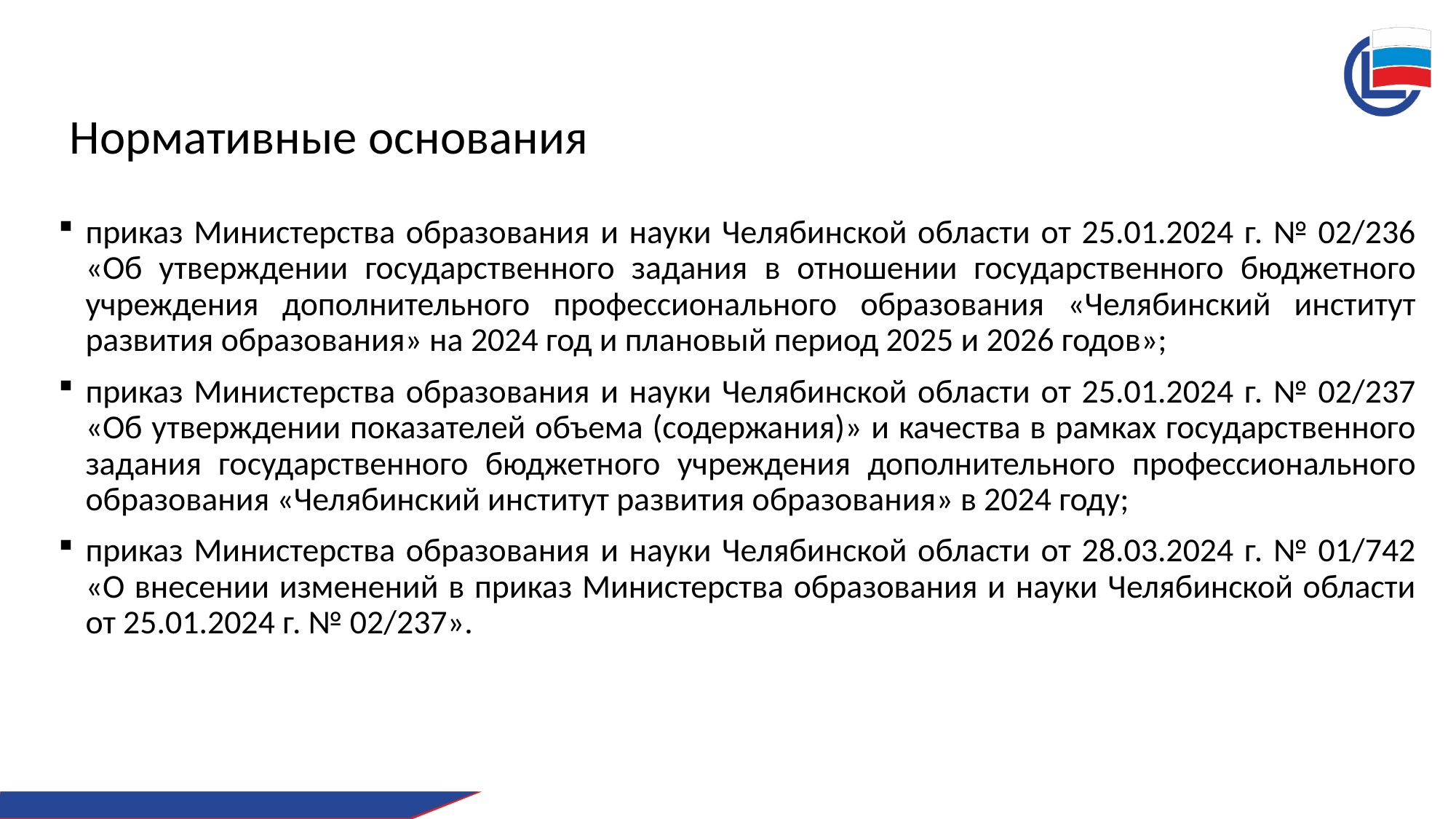

# Нормативные основания
приказ Министерства образования и науки Челябинской области от 25.01.2024 г. № 02/236 «Об утверждении государственного задания в отношении государственного бюджетного учреждения дополнительного профессионального образования «Челябинский институт развития образования» на 2024 год и плановый период 2025 и 2026 годов»;
приказ Министерства образования и науки Челябинской области от 25.01.2024 г. № 02/237 «Об утверждении показателей объема (содержания)» и качества в рамках государственного задания государственного бюджетного учреждения дополнительного профессионального образования «Челябинский институт развития образования» в 2024 году;
приказ Министерства образования и науки Челябинской области от 28.03.2024 г. № 01/742 «О внесении изменений в приказ Министерства образования и науки Челябинской области от 25.01.2024 г. № 02/237».